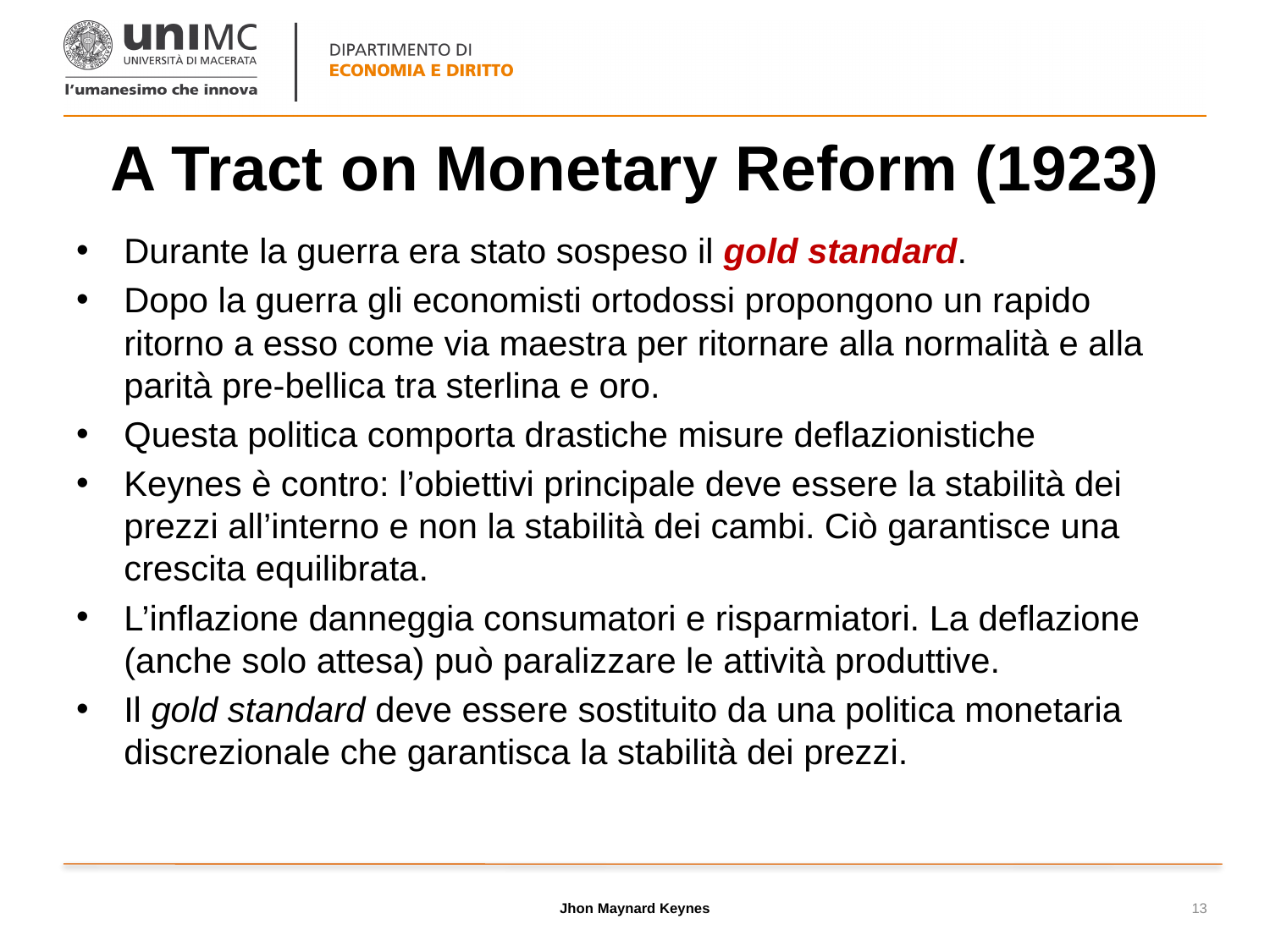

# A Tract on Monetary Reform (1923)
Durante la guerra era stato sospeso il gold standard.
Dopo la guerra gli economisti ortodossi propongono un rapido ritorno a esso come via maestra per ritornare alla normalità e alla parità pre-bellica tra sterlina e oro.
Questa politica comporta drastiche misure deflazionistiche
Keynes è contro: l’obiettivi principale deve essere la stabilità dei prezzi all’interno e non la stabilità dei cambi. Ciò garantisce una crescita equilibrata.
L’inflazione danneggia consumatori e risparmiatori. La deflazione (anche solo attesa) può paralizzare le attività produttive.
Il gold standard deve essere sostituito da una politica monetaria discrezionale che garantisca la stabilità dei prezzi.

Jhon Maynard Keynes
13